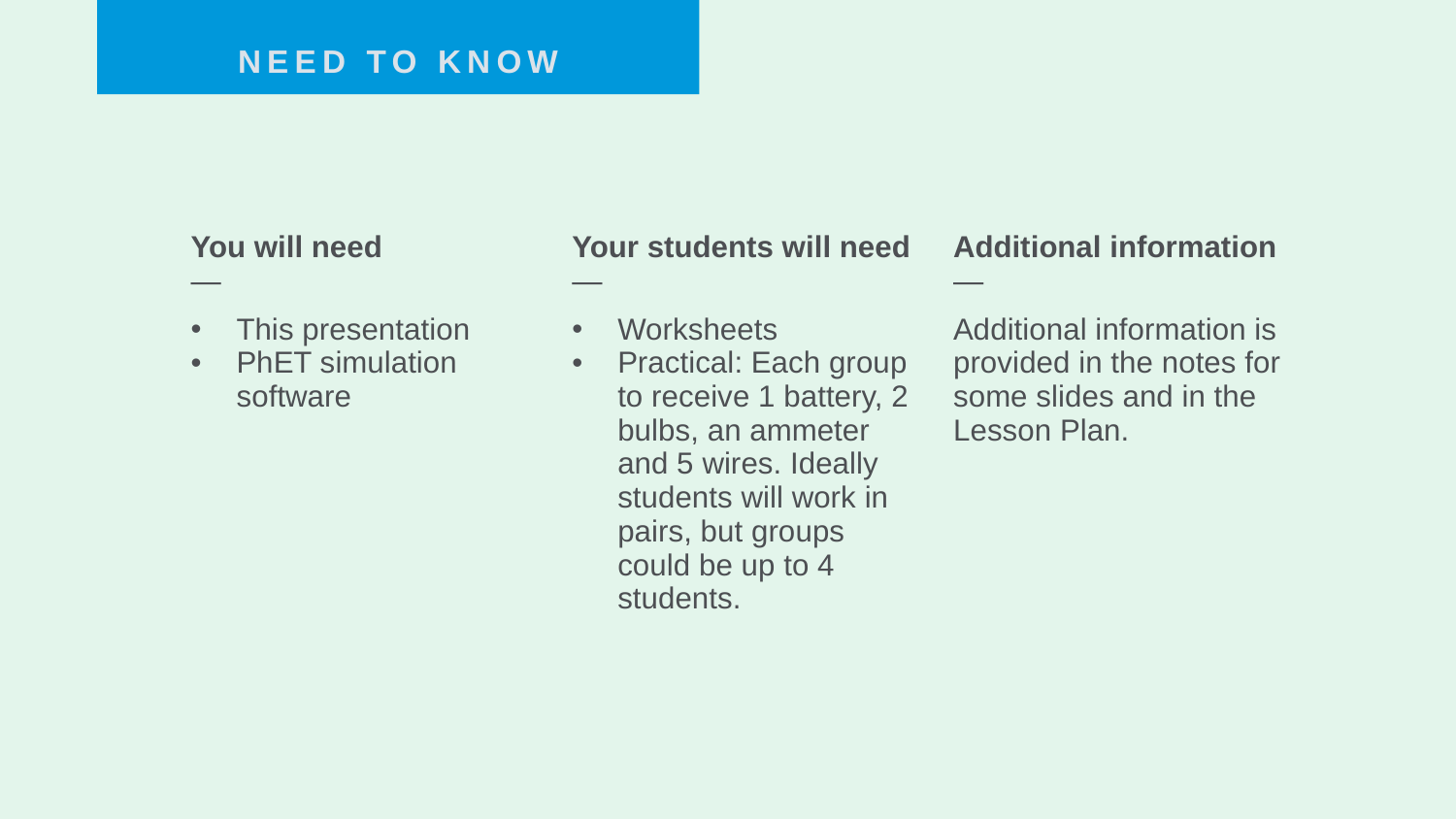

NEED TO KNOW
| You will need — | Your students will need — | Additional information — |
| --- | --- | --- |
| This presentation PhET simulation software | Worksheets Practical: Each group to receive 1 battery, 2 bulbs, an ammeter and 5 wires. Ideally students will work in pairs, but groups could be up to 4 students. | Additional information is provided in the notes for some slides and in the Lesson Plan. |